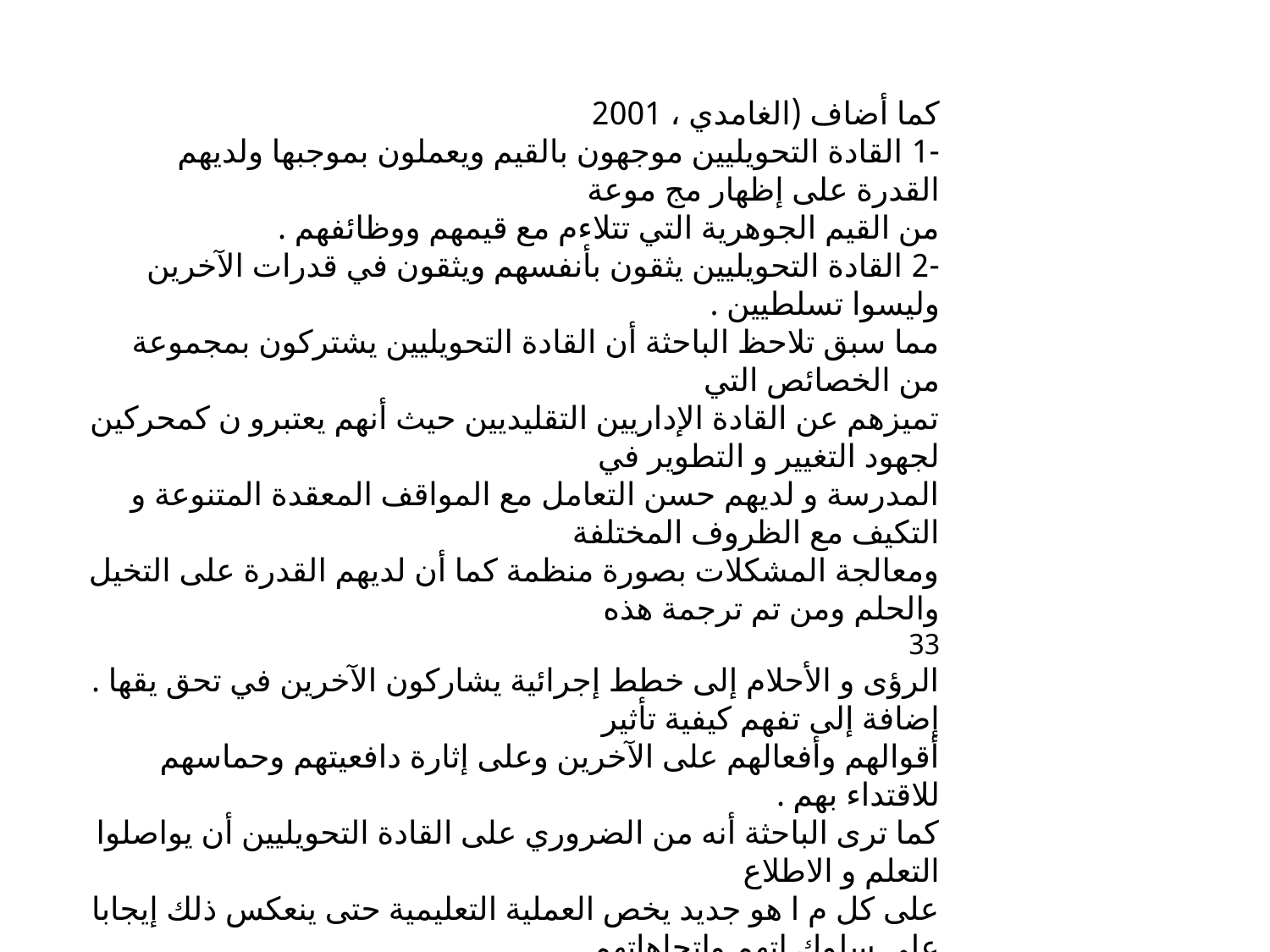

كما أضاف (الغامدي ، 2001
-1 القادة التحويليين موجهون بالقيم ويعملون بموجبها ولديهم القدرة على إظهار مج موعة
من القيم الجوهرية التي تتلاءم مع قيمهم ووظائفهم .
-2 القادة التحويليين يثقون بأنفسهم ويثقون في قدرات الآخرين وليسوا تسلطيين .
مما سبق تلاحظ الباحثة أن القادة التحويليين يشتركون بمجموعة من الخصائص التي
تميزهم عن القادة الإداريين التقليديين حيث أنهم يعتبرو ن كمحركين لجهود التغيير و التطوير في
المدرسة و لديهم حسن التعامل مع المواقف المعقدة المتنوعة و التكيف مع الظروف المختلفة
ومعالجة المشكلات بصورة منظمة كما أن لديهم القدرة على التخيل والحلم ومن تم ترجمة هذه
33
الرؤى و الأحلام إلى خطط إجرائية يشاركون الآخرين في تحق يقها . إضافة إلى تفهم كيفية تأثير
أقوالهم وأفعالهم على الآخرين وعلى إثارة دافعيتهم وحماسهم للاقتداء بهم .
كما ترى الباحثة أنه من الضروري على القادة التحويليين أن يواصلوا التعلم و الاطلاع
على كل م ا هو جديد يخص العملية التعليمية حتى ينعكس ذلك إيجابا على سلوك اتهم واتجاهاتهم
ومناهجهم وأنماطهم القيادية فيتم تعديلها وتكييفها حسب تعدد المواقف وتنوعها .